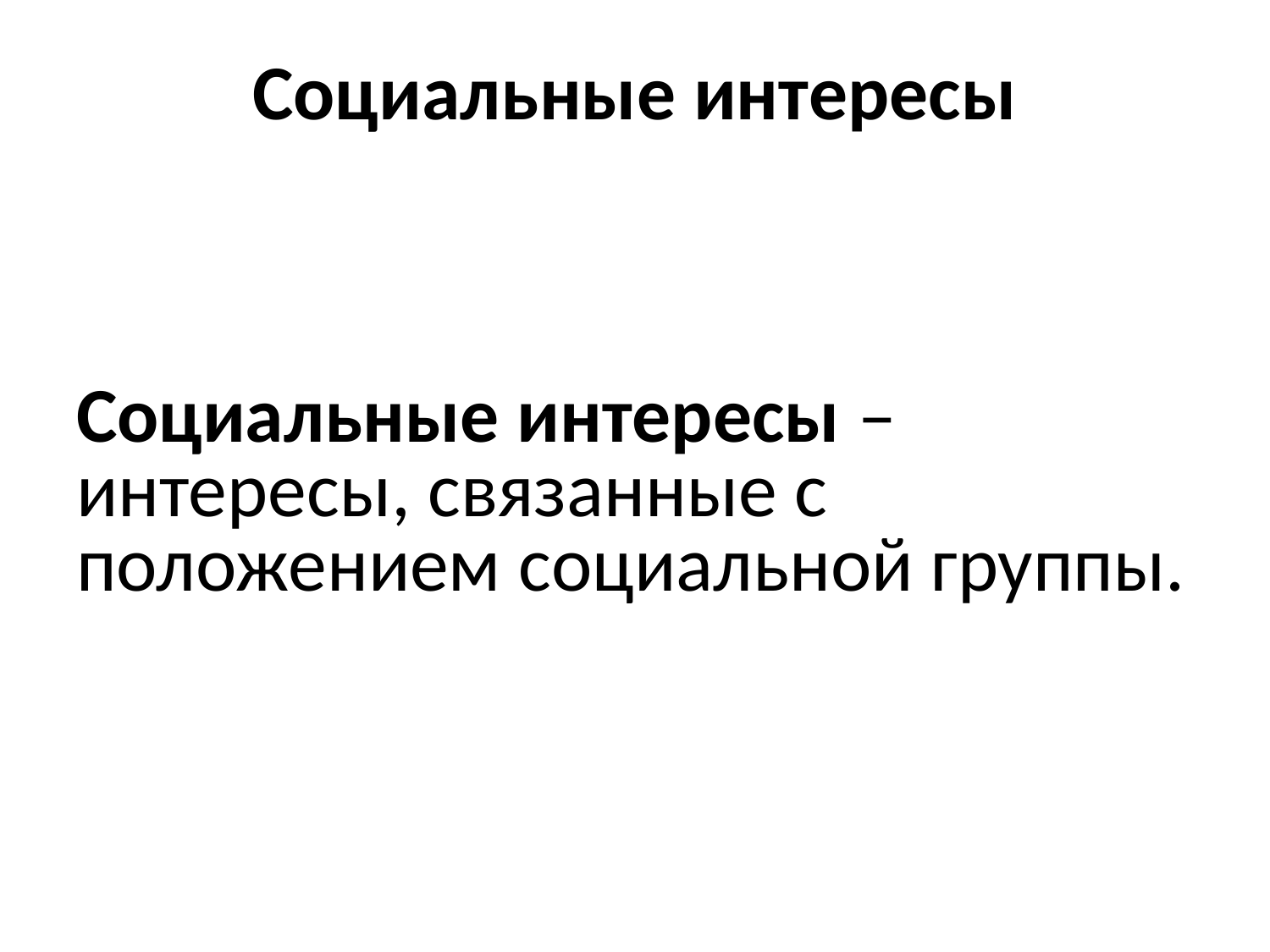

# Социальные интересы
Социальные интересы – интересы, связанные с положением социальной группы.